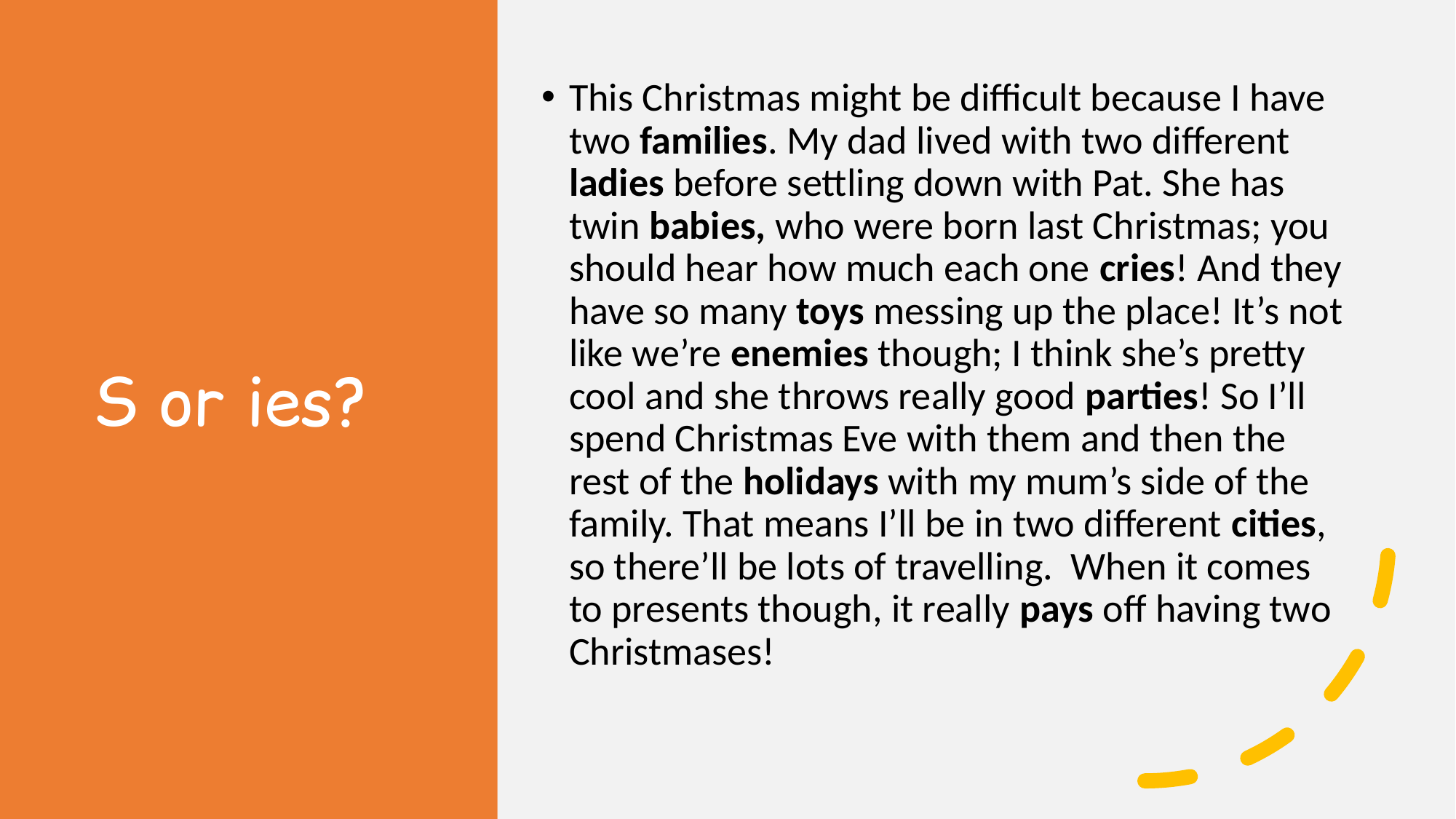

# S or ies?
This Christmas might be difficult because I have two families. My dad lived with two different ladies before settling down with Pat. She has twin babies, who were born last Christmas; you should hear how much each one cries! And they have so many toys messing up the place! It’s not like we’re enemies though; I think she’s pretty cool and she throws really good parties! So I’ll spend Christmas Eve with them and then the rest of the holidays with my mum’s side of the family. That means I’ll be in two different cities, so there’ll be lots of travelling.  When it comes to presents though, it really pays off having two Christmases!